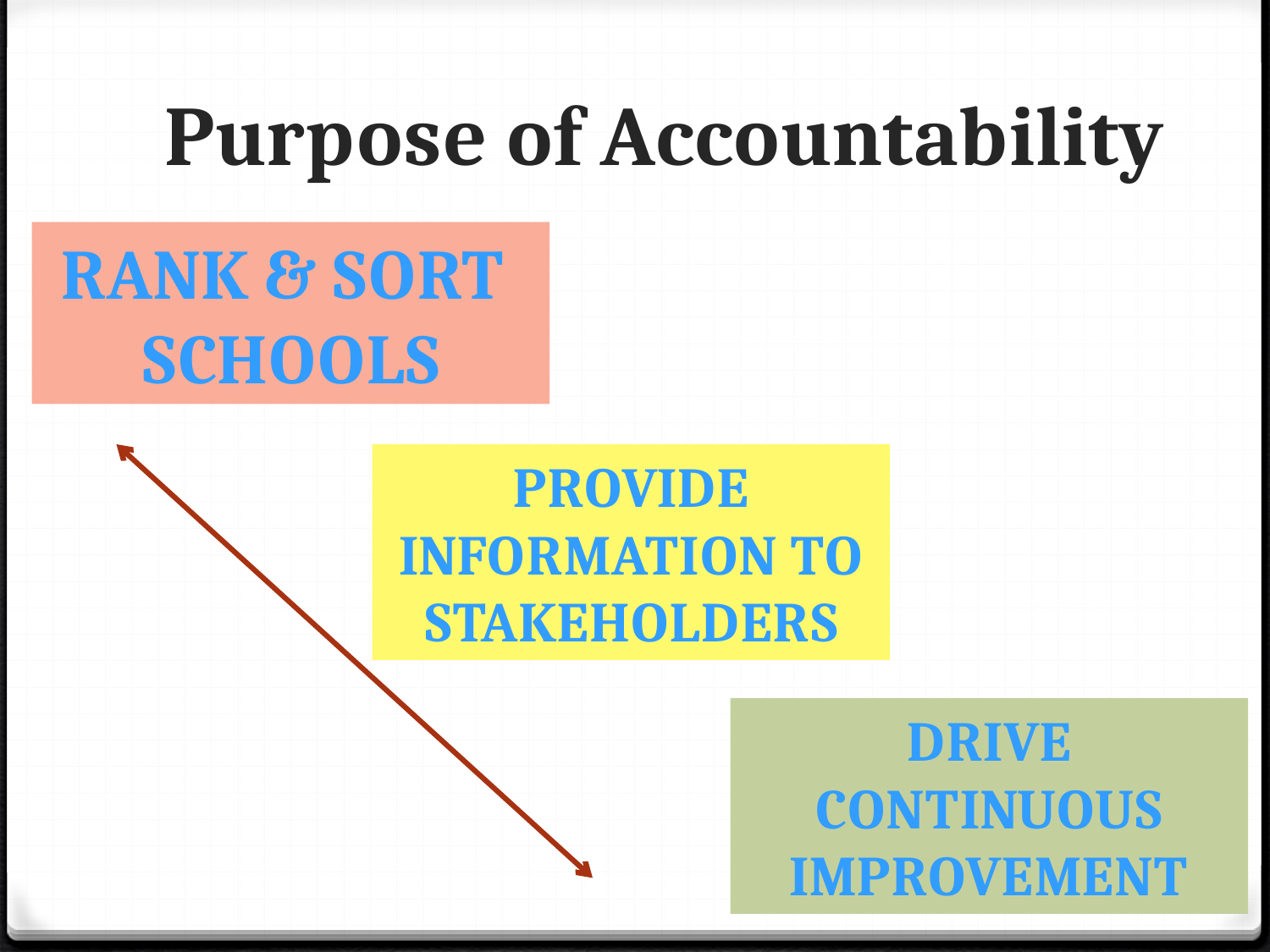

# Purpose of Accountability
Rank & Sort
Schools
Provide Information to stakeholders
Drive Continuous Improvement